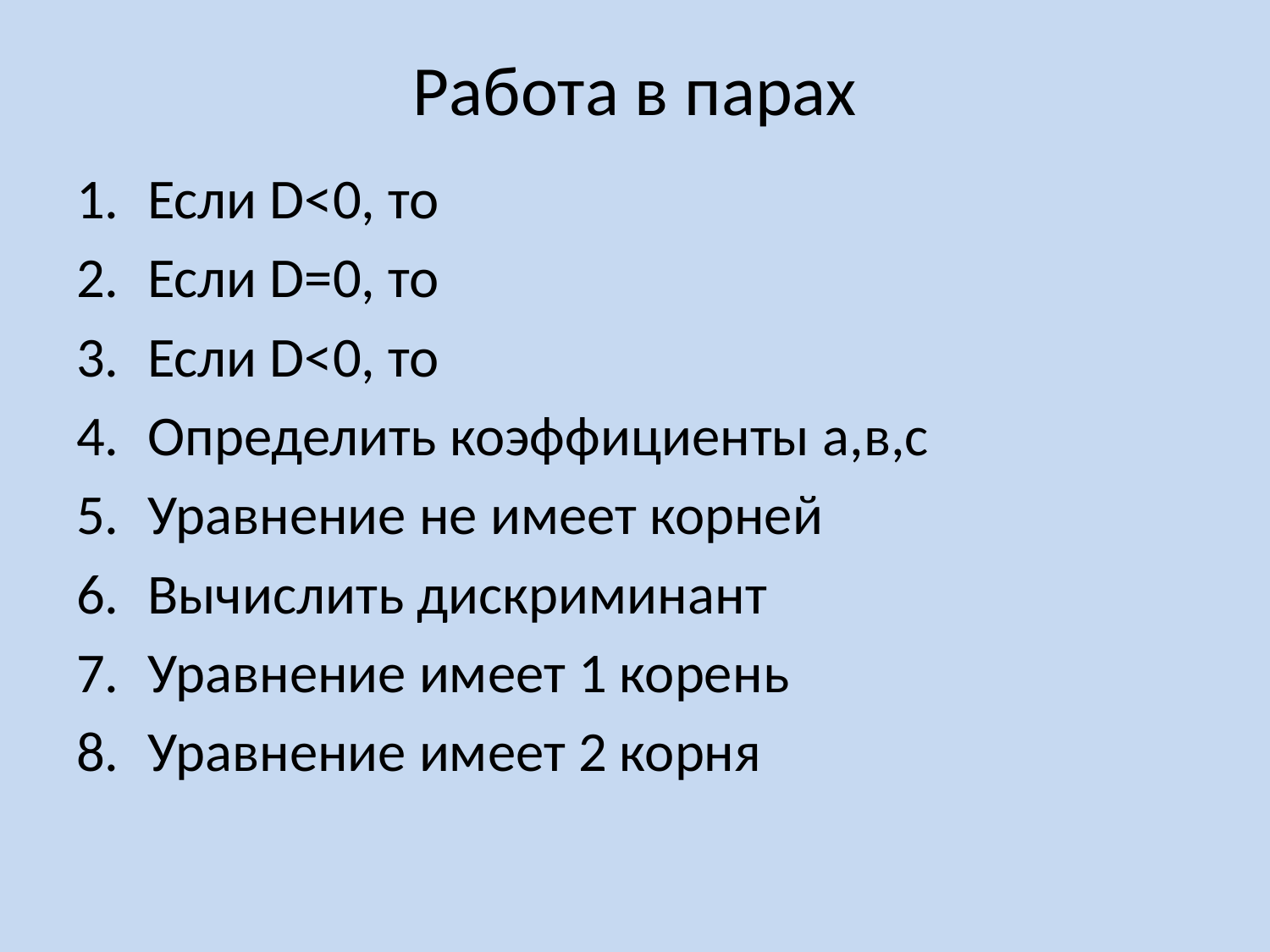

# Работа в парах
Если D<0, то
Если D=0, то
Если D<0, то
Определить коэффициенты а,в,с
Уравнение не имеет корней
Вычислить дискриминант
Уравнение имеет 1 корень
Уравнение имеет 2 корня